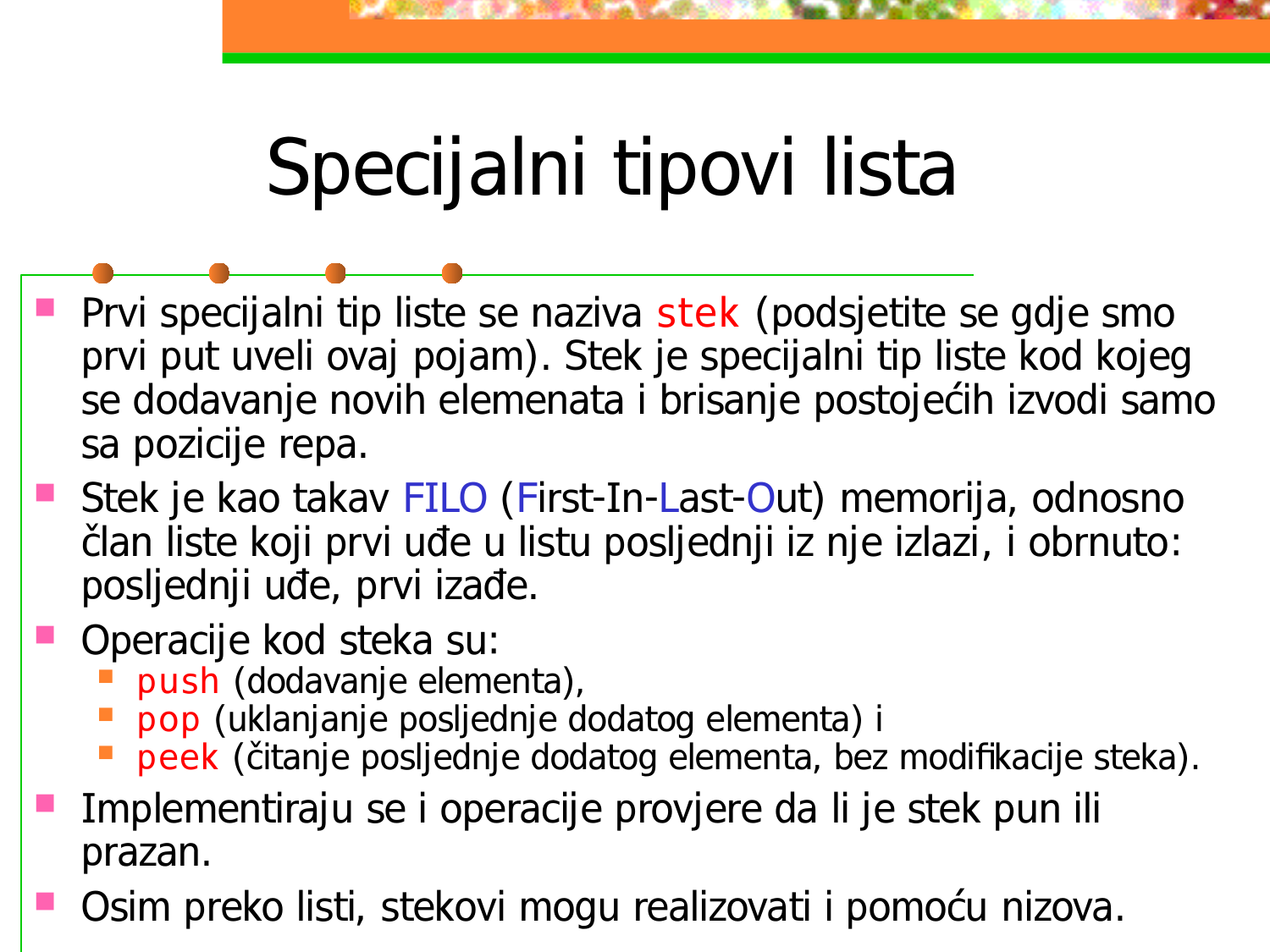

# Specijalni tipovi lista
Prvi specijalni tip liste se naziva stek (podsjetite se gdje smo prvi put uveli ovaj pojam). Stek je specijalni tip liste kod kojeg se dodavanje novih elemenata i brisanje postojećih izvodi samo sa pozicije repa.
Stek je kao takav FILO (First-In-Last-Out) memorija, odnosno član liste koji prvi uđe u listu posljednji iz nje izlazi, i obrnuto: posljednji uđe, prvi izađe.
Operacije kod steka su:
push (dodavanje elementa),
pop (uklanjanje posljednje dodatog elementa) i
peek (čitanje posljednje dodatog elementa, bez modifikacije steka).
Implementiraju se i operacije provjere da li je stek pun ili prazan.
Osim preko listi, stekovi mogu realizovati i pomoću nizova.